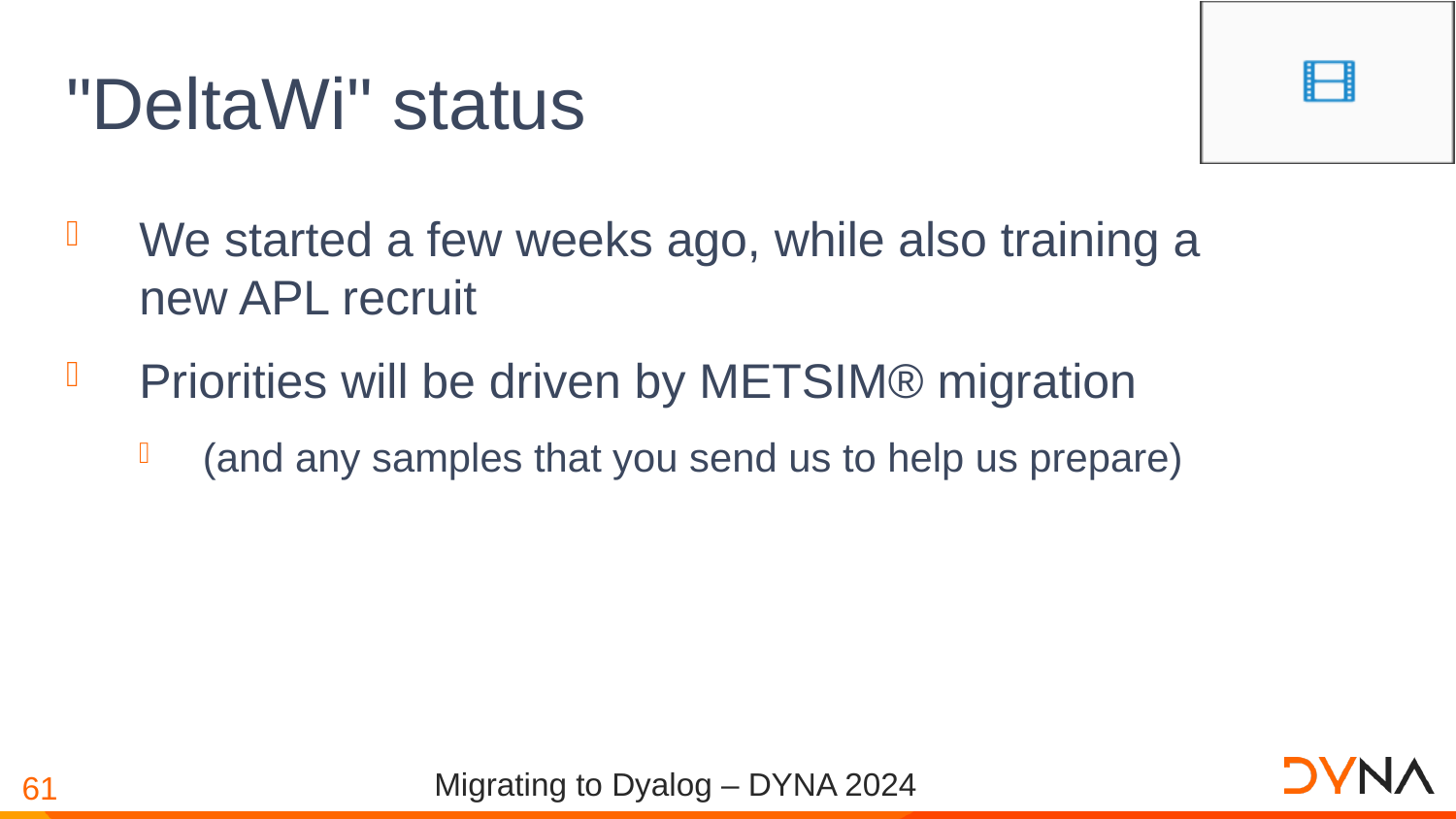

# "DeltaWi" status
We started a few weeks ago, while also training a new APL recruit
Priorities will be driven by METSIM® migration
(and any samples that you send us to help us prepare)